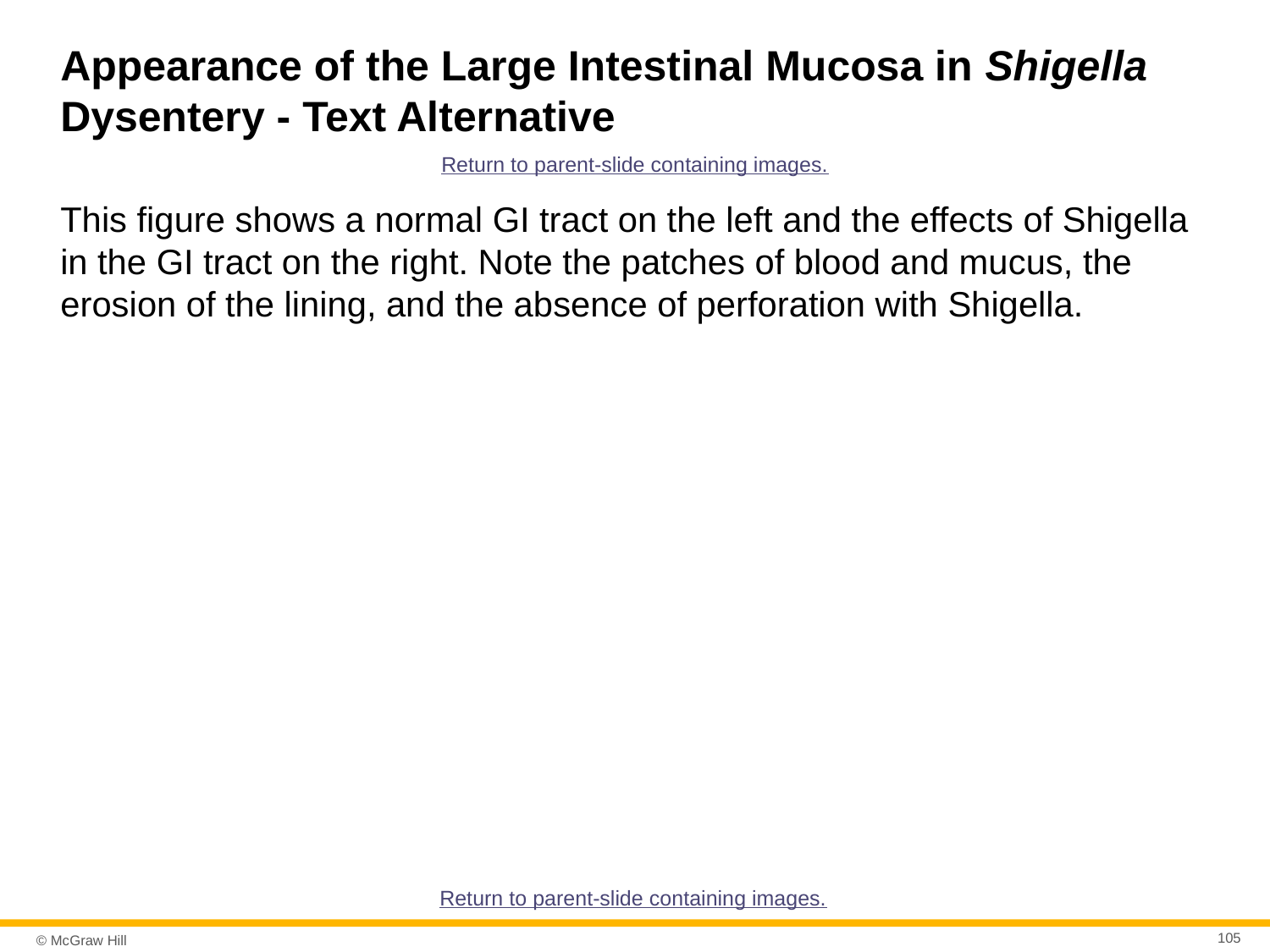

# Appearance of the Large Intestinal Mucosa in Shigella Dysentery - Text Alternative
Return to parent-slide containing images.
This figure shows a normal GI tract on the left and the effects of Shigella in the GI tract on the right. Note the patches of blood and mucus, the erosion of the lining, and the absence of perforation with Shigella.
Return to parent-slide containing images.